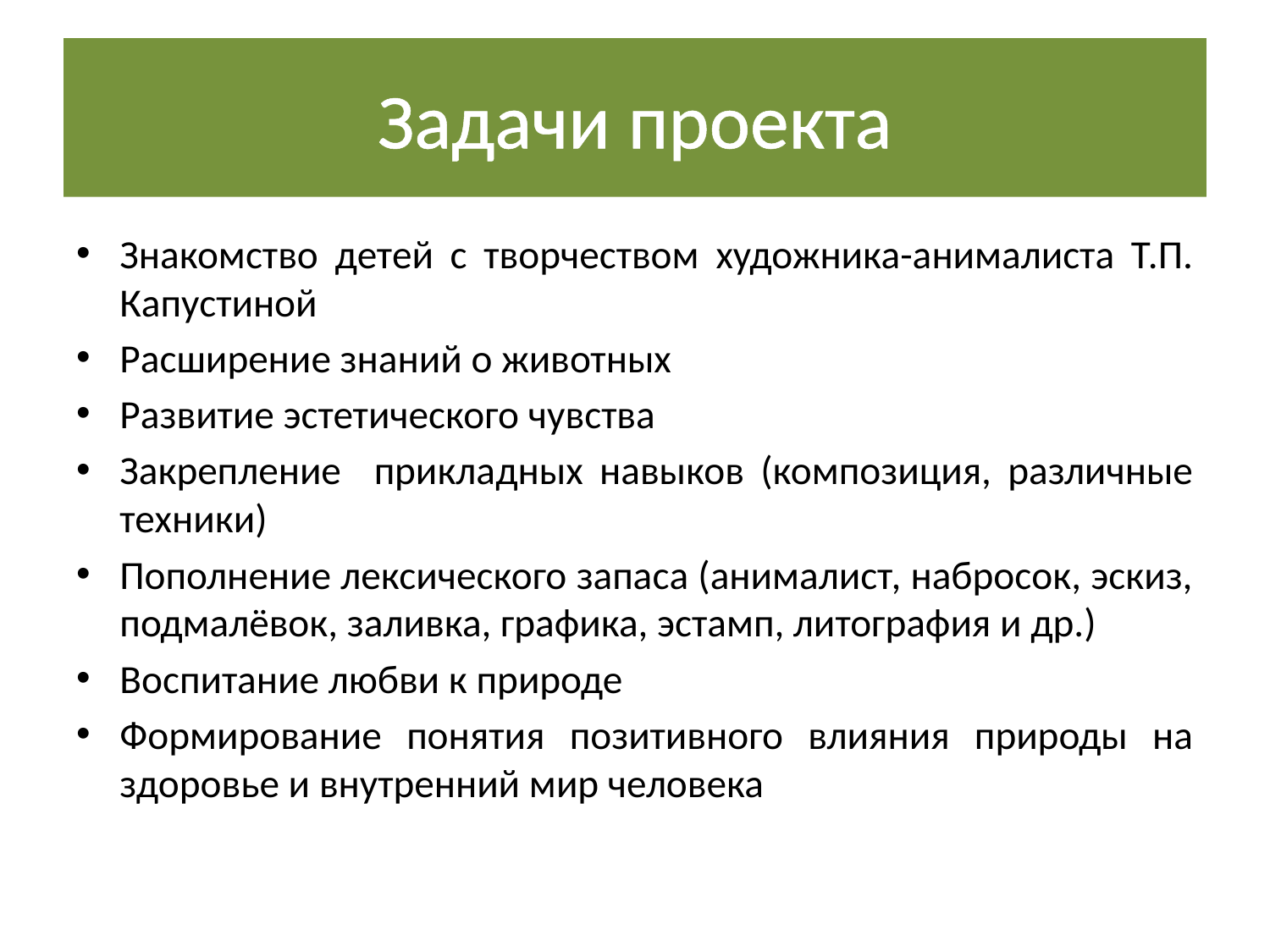

# Задачи проекта
Знакомство детей с творчеством художника-анималиста Т.П. Капустиной
Расширение знаний о животных
Развитие эстетического чувства
Закрепление  прикладных навыков (композиция, различные техники)
Пополнение лексического запаса (анималист, набросок, эскиз, подмалёвок, заливка, графика, эстамп, литография и др.)
Воспитание любви к природе
Формирование понятия позитивного влияния природы на здоровье и внутренний мир человека